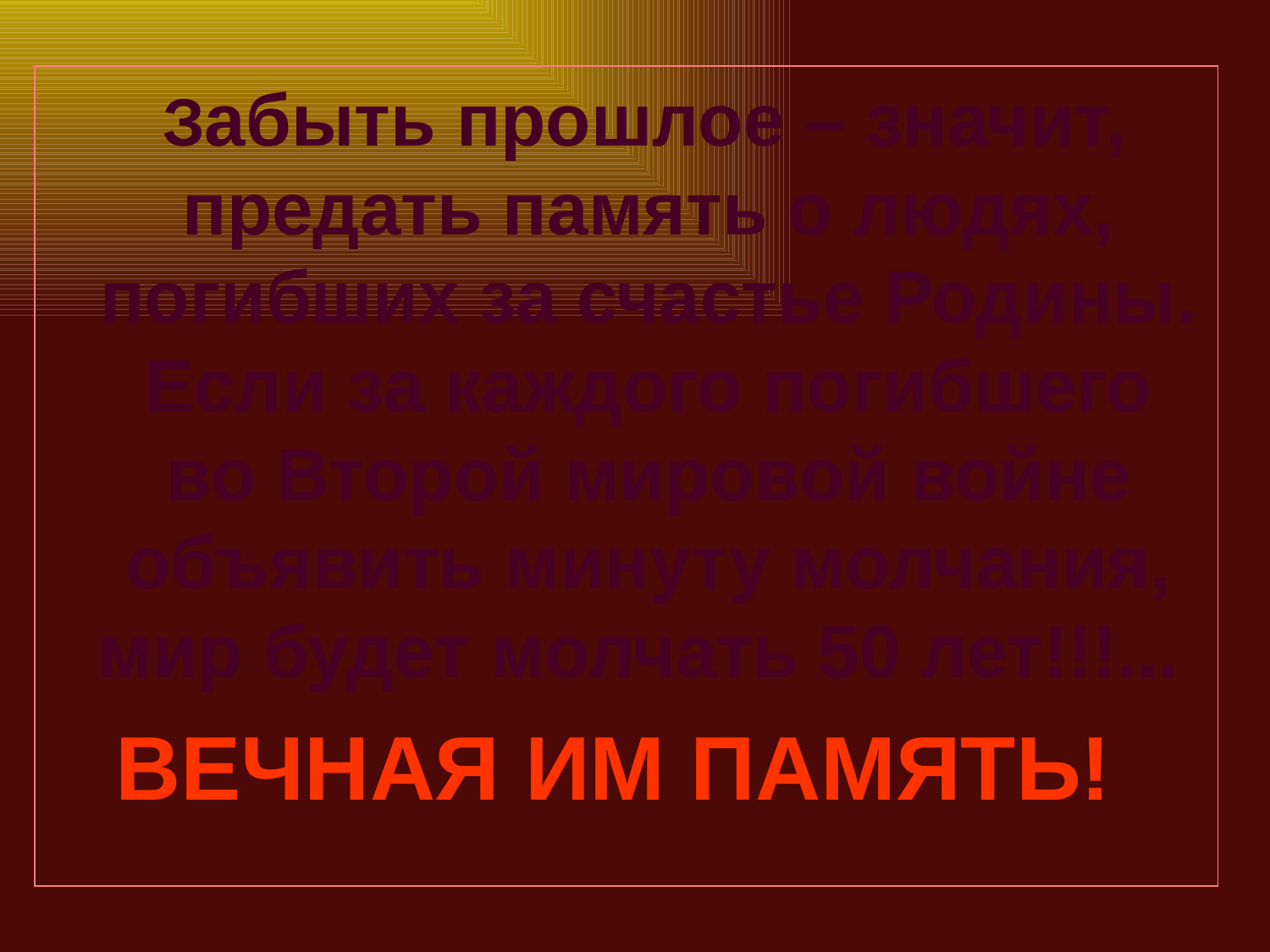

Забыть прошлое – значит, предать память о людях, погибших за счастье Родины. Если за каждого погибшего во Второй мировой войне объявить минуту молчания, мир будет молчать 50 лет!!!...
ВЕЧНАЯ ИМ ПАМЯТЬ!